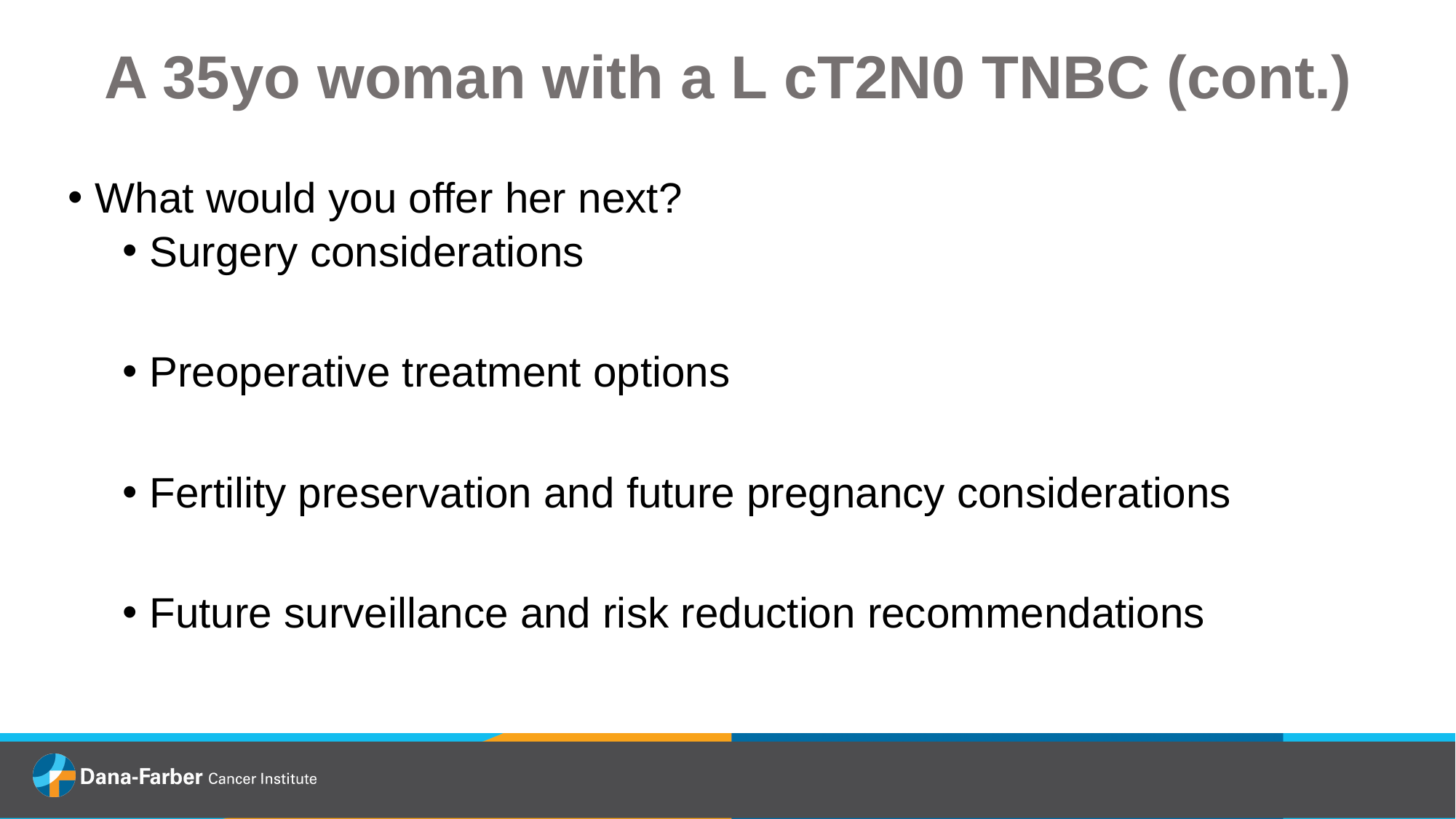

A 35yo woman with a L cT2N0 TNBC (cont.)
What would you offer her next?
Surgery considerations

Preoperative treatment options

Fertility preservation and future pregnancy considerations

Future surveillance and risk reduction recommendations